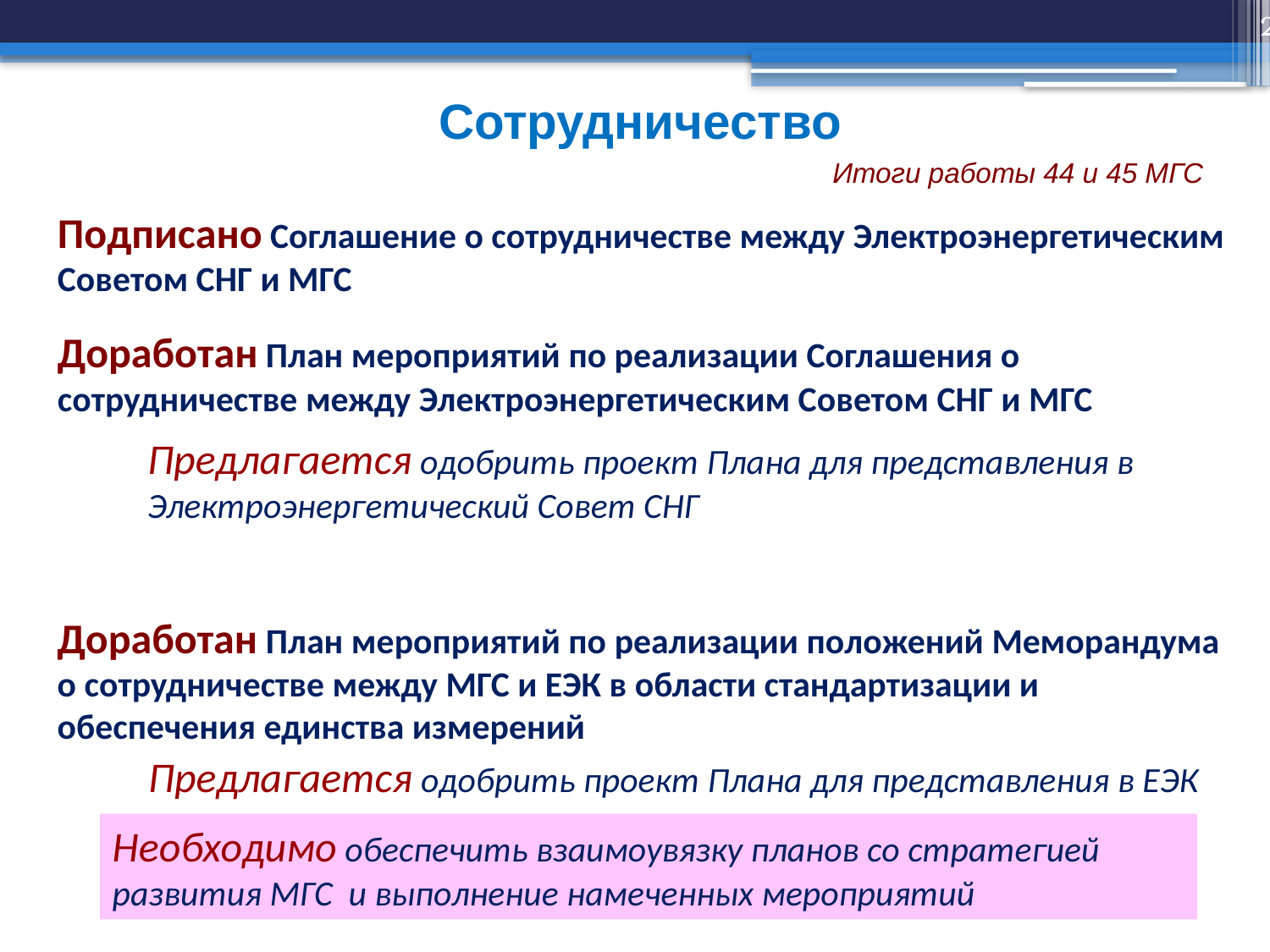

22
Сотрудничество
Итоги работы 44 и 45 МГС
Подписано Соглашение о сотрудничестве между Электроэнергетическим Советом СНГ и МГС
Доработан План мероприятий по реализации Соглашения о сотрудничестве между Электроэнергетическим Советом СНГ и МГС
Предлагается одобрить проект Плана для представления в Электроэнергетический Совет СНГ
Доработан План мероприятий по реализации положений Меморандума о сотрудничестве между МГС и ЕЭК в области стандартизации и обеспечения единства измерений
Предлагается одобрить проект Плана для представления в ЕЭК
Необходимо обеспечить взаимоувязку планов со стратегией развития МГС  и выполнение намеченных мероприятий